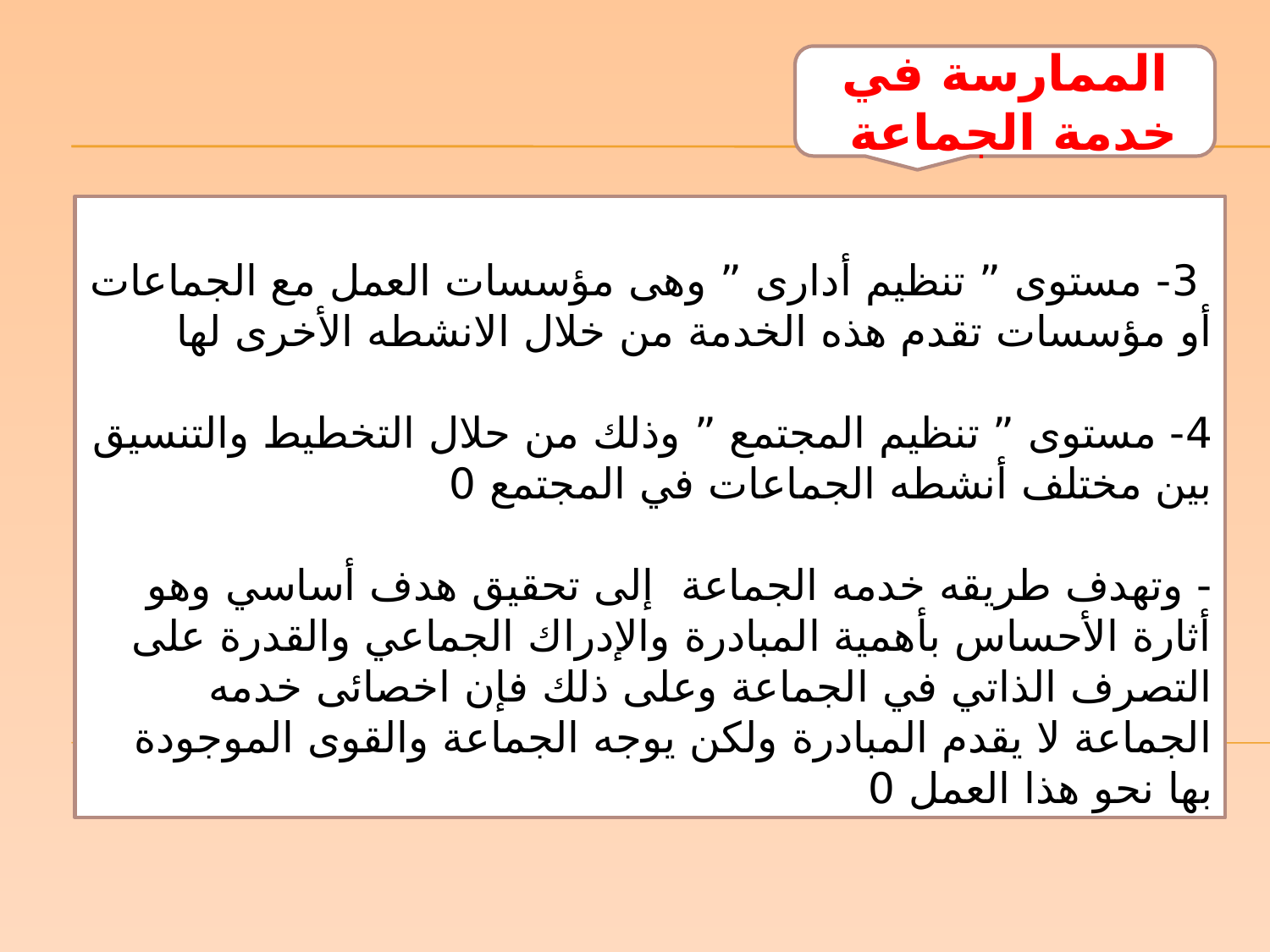

الممارسة في خدمة الجماعة

 3- مستوى ” تنظيم أدارى ” وهى مؤسسات العمل مع الجماعات أو مؤسسات تقدم هذه الخدمة من خلال الانشطه الأخرى لها

4- مستوى ” تنظيم المجتمع ” وذلك من حلال التخطيط والتنسيق بين مختلف أنشطه الجماعات في المجتمع 0

- وتهدف طريقه خدمه الجماعة  إلى تحقيق هدف أساسي وهو أثارة الأحساس بأهمية المبادرة والإدراك الجماعي والقدرة على التصرف الذاتي في الجماعة وعلى ذلك فإن اخصائى خدمه الجماعة لا يقدم المبادرة ولكن يوجه الجماعة والقوى الموجودة بها نحو هذا العمل 0